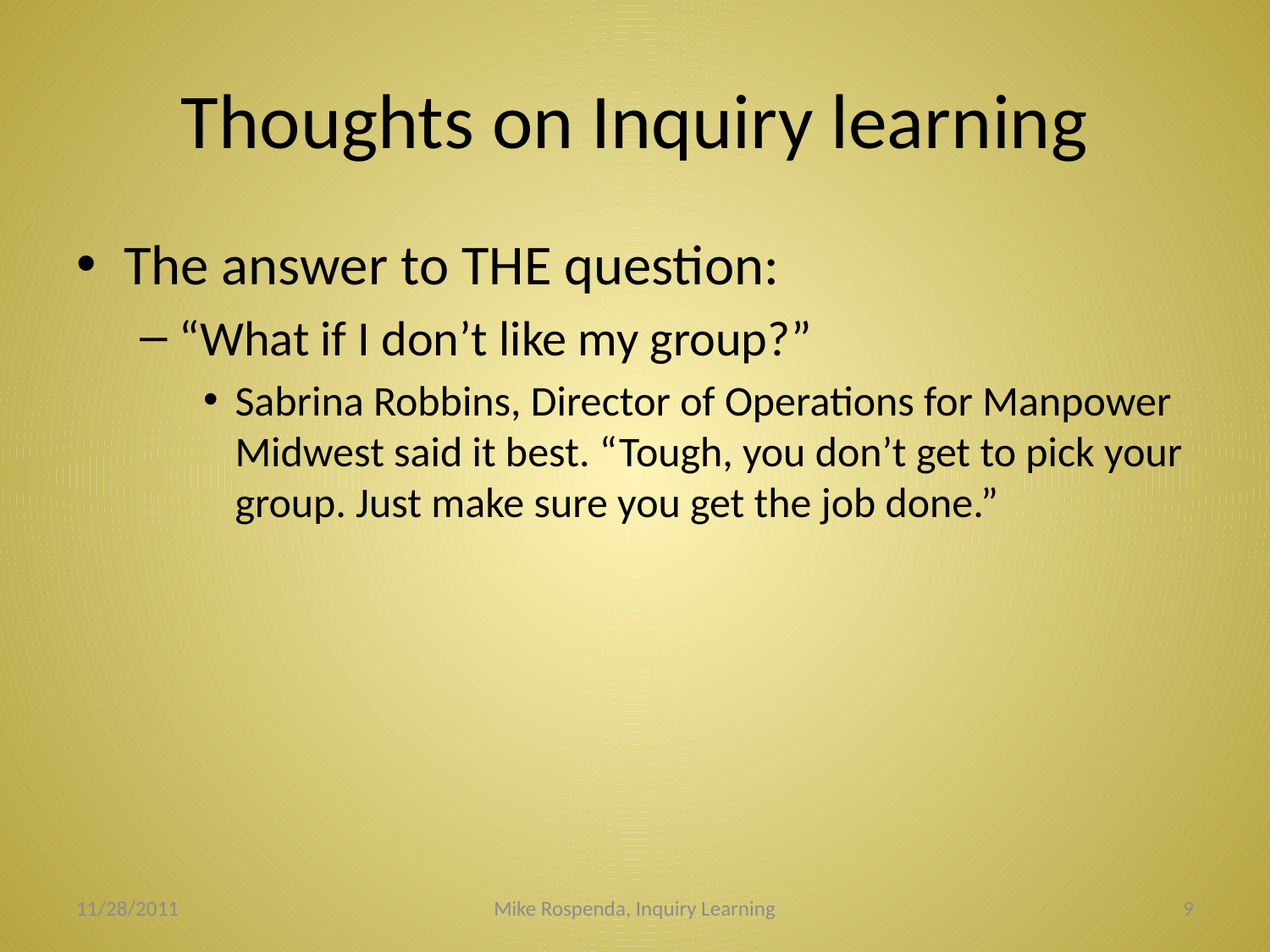

# Thoughts on Inquiry learning
The answer to THE question:
“What if I don’t like my group?”
Sabrina Robbins, Director of Operations for Manpower Midwest said it best. “Tough, you don’t get to pick your group. Just make sure you get the job done.”
11/28/2011
Mike Rospenda, Inquiry Learning
9